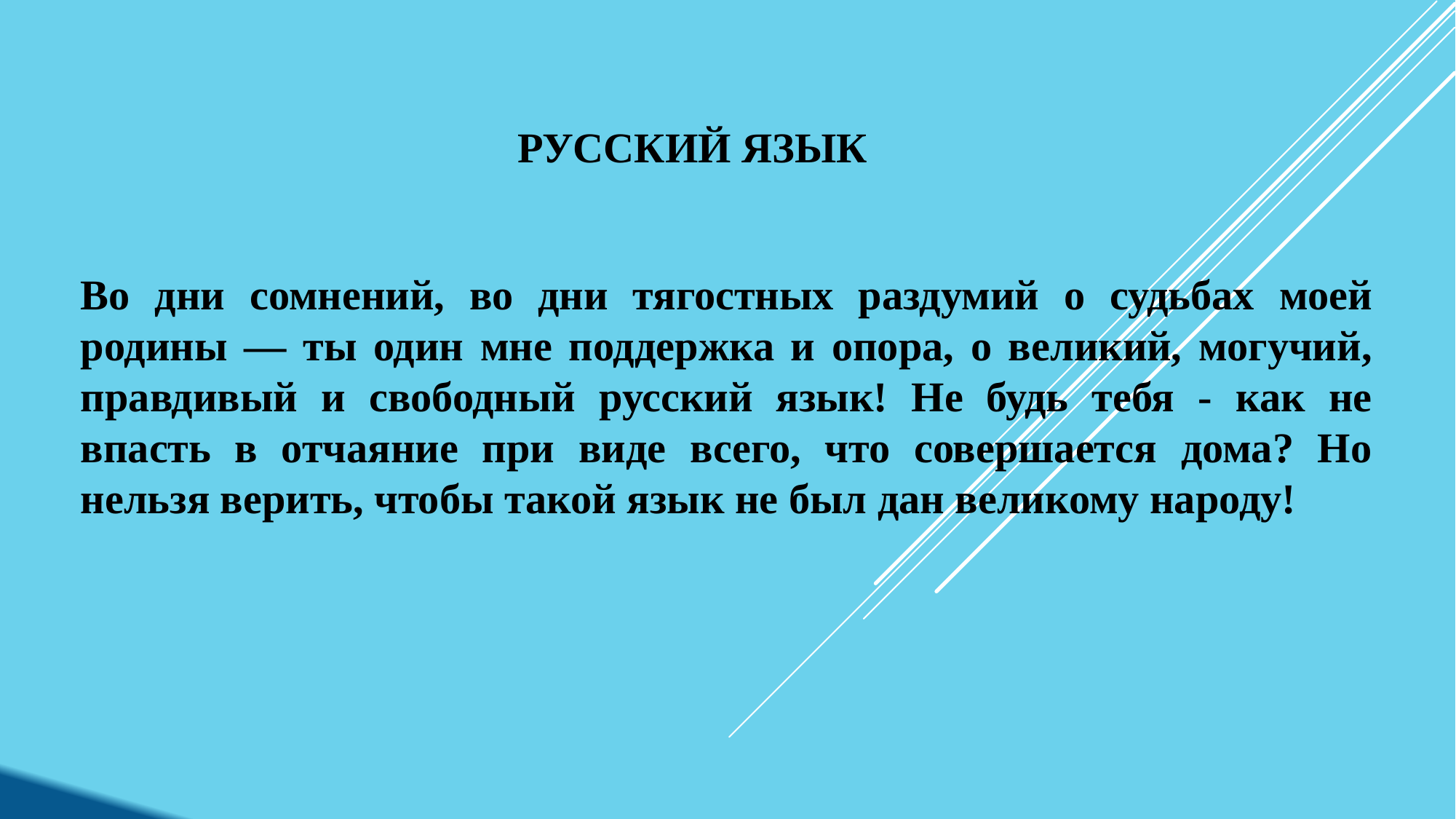

# Русский язык

Во дни сомнений, во дни тягостных раздумий о судьбах моей родины — ты один мне поддержка и опора, о великий, могучий, правдивый и свободный русский язык! Не будь тебя - как не впасть в отчаяние при виде всего, что совершается дома? Но нельзя верить, чтобы такой язык не был дан великому народу!